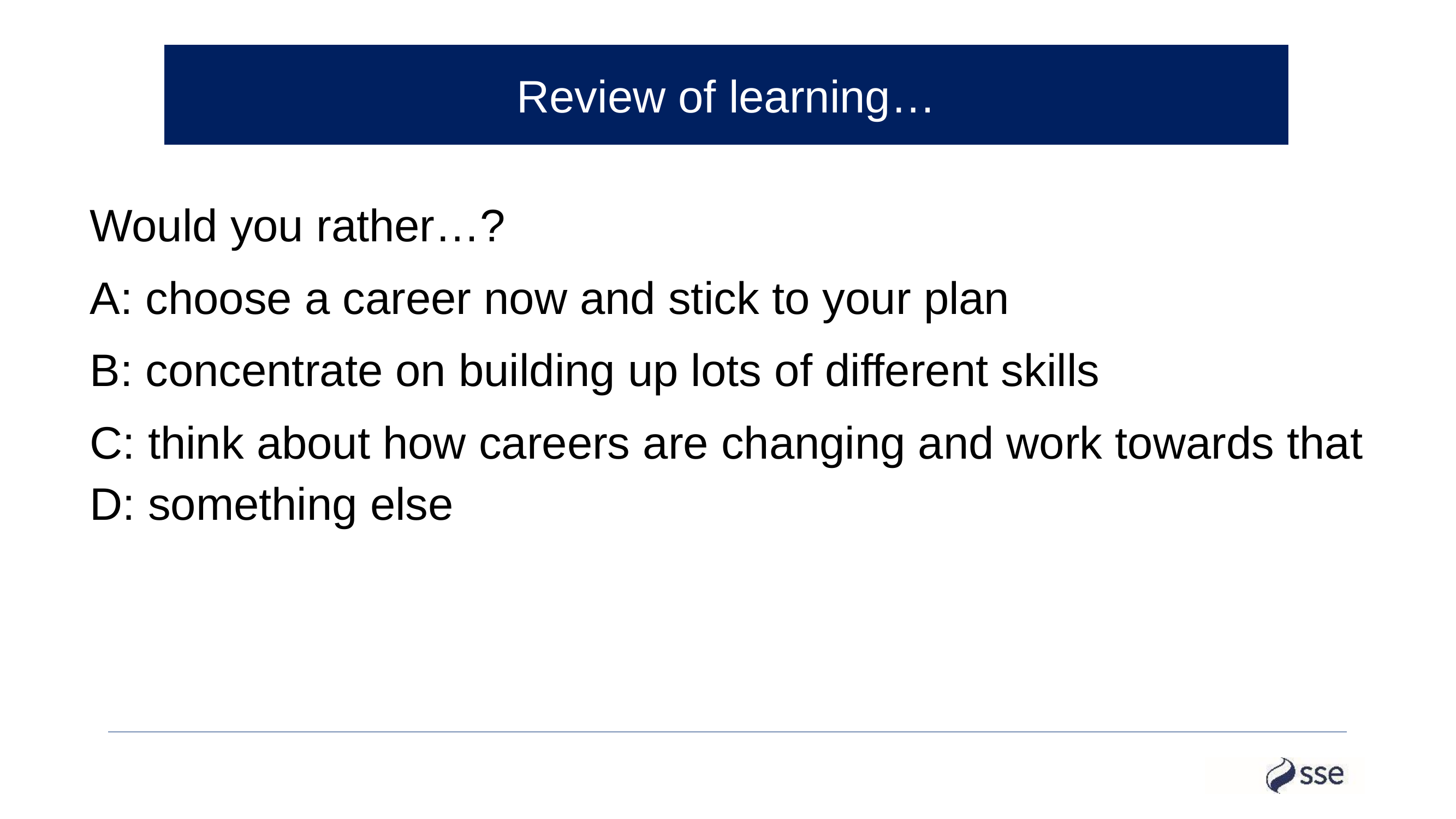

Review of learning…
Would you rather…?
A: choose a career now and stick to your plan
B: concentrate on building up lots of different skills
C: think about how careers are changing and work towards that
D: something else